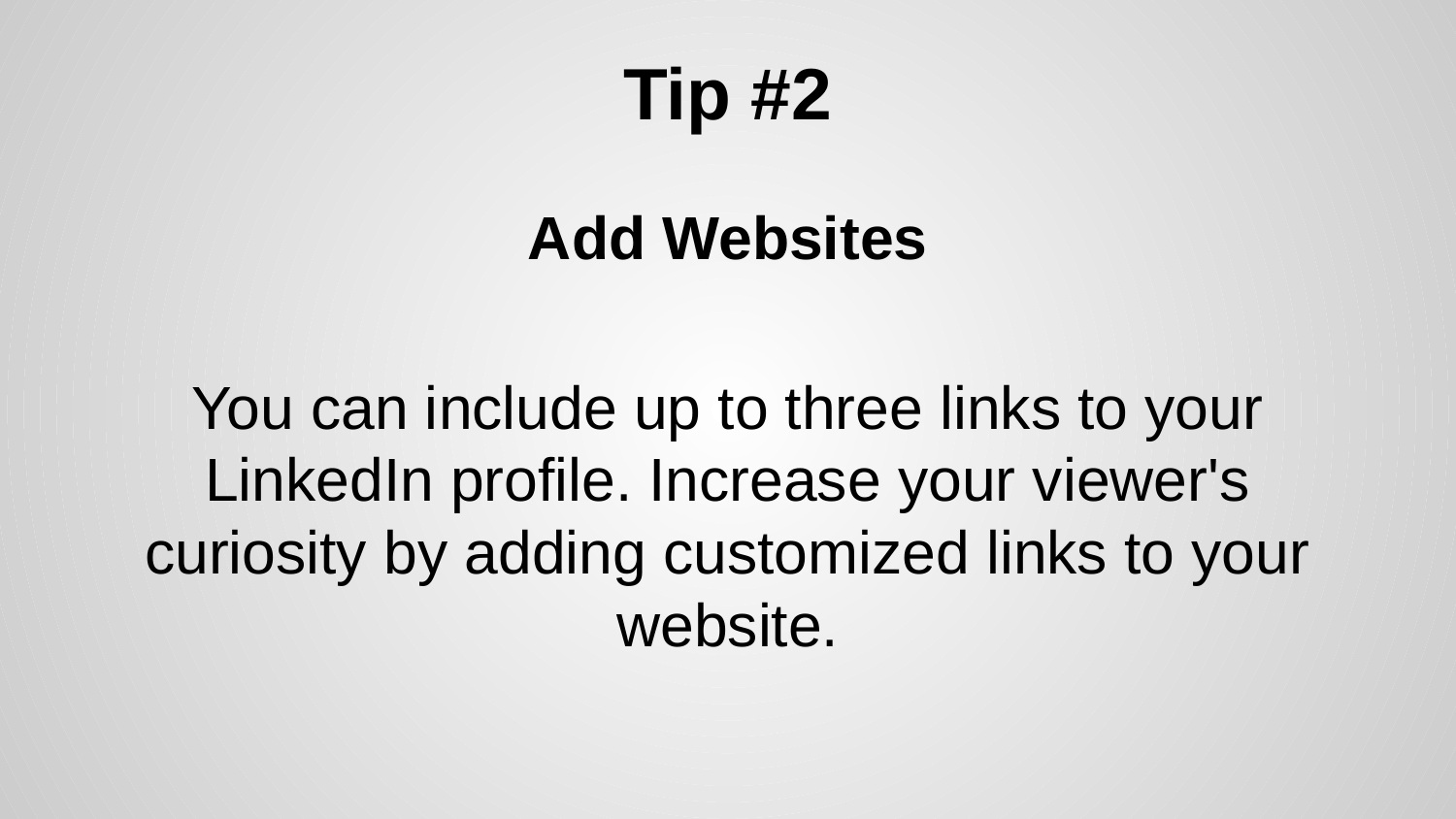

# Tip #2

Add Websites

You can include up to three links to your LinkedIn profile. Increase your viewer's curiosity by adding customized links to your website.